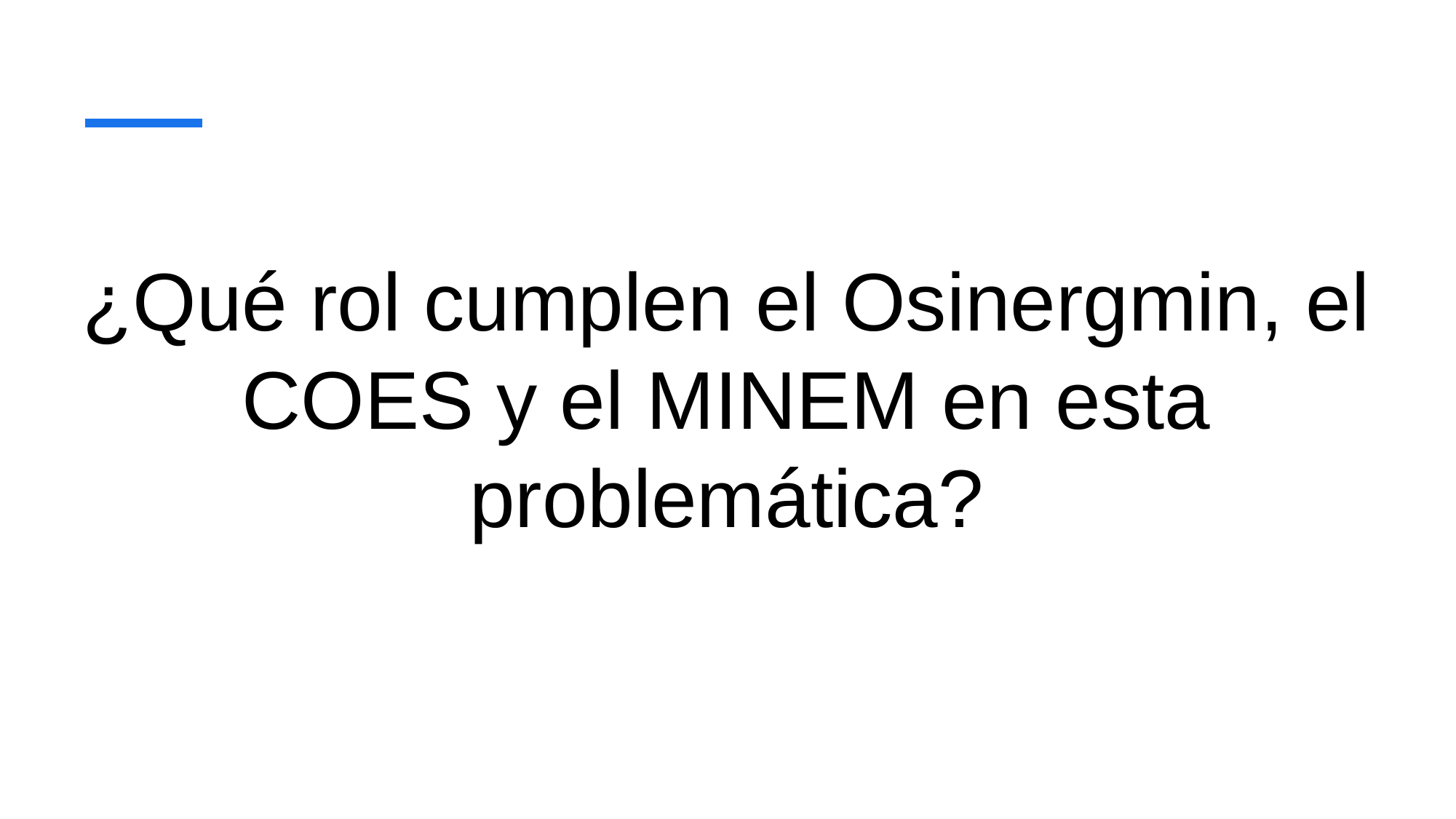

¿Qué rol cumplen el Osinergmin, el COES y el MINEM en esta problemática?